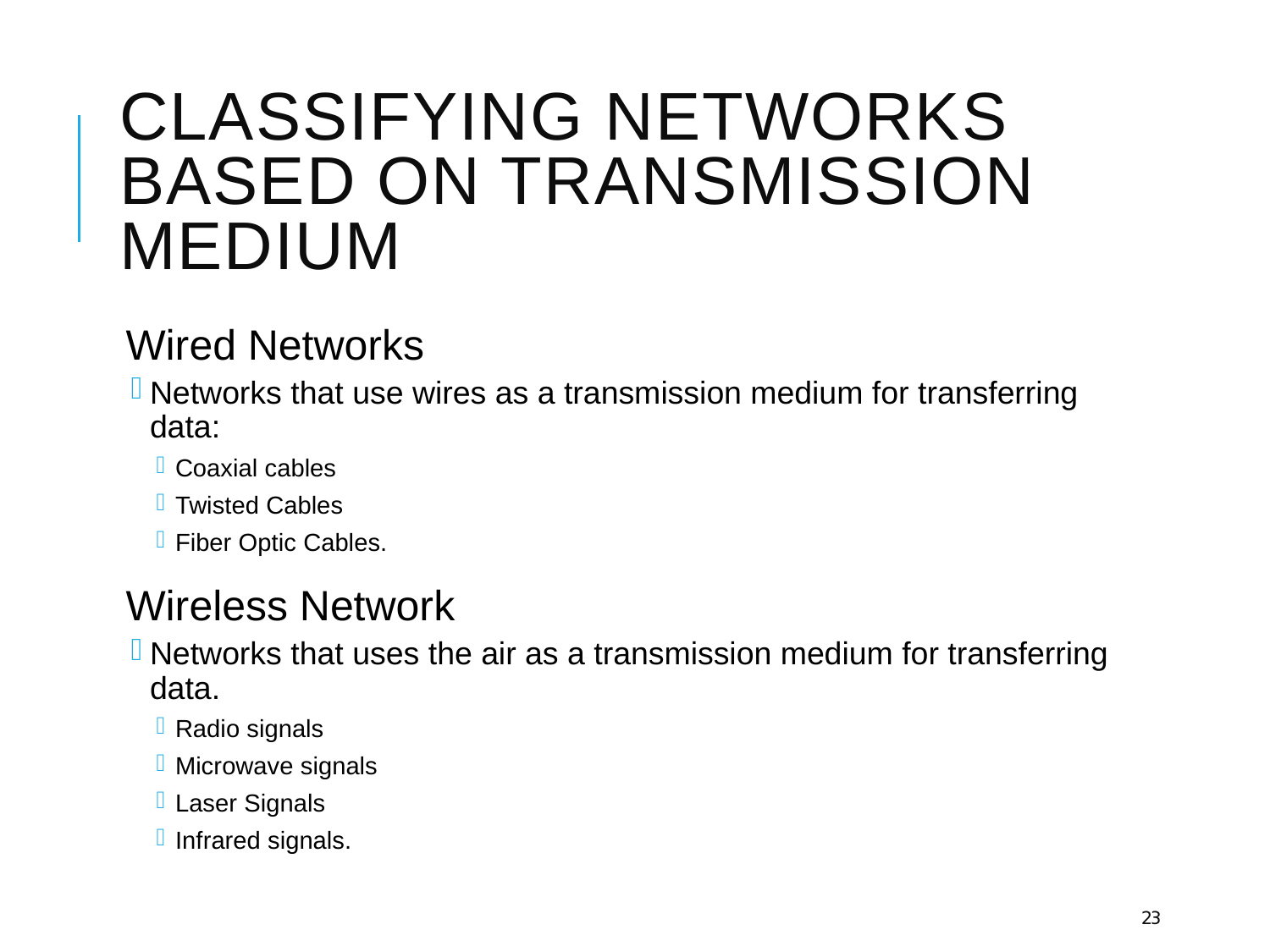

# Classifying networks based on transmission medium
Wired Networks
Networks that use wires as a transmission medium for transferring data:
Coaxial cables
Twisted Cables
Fiber Optic Cables.
Wireless Network
Networks that uses the air as a transmission medium for transferring data.
Radio signals
Microwave signals
Laser Signals
Infrared signals.

23